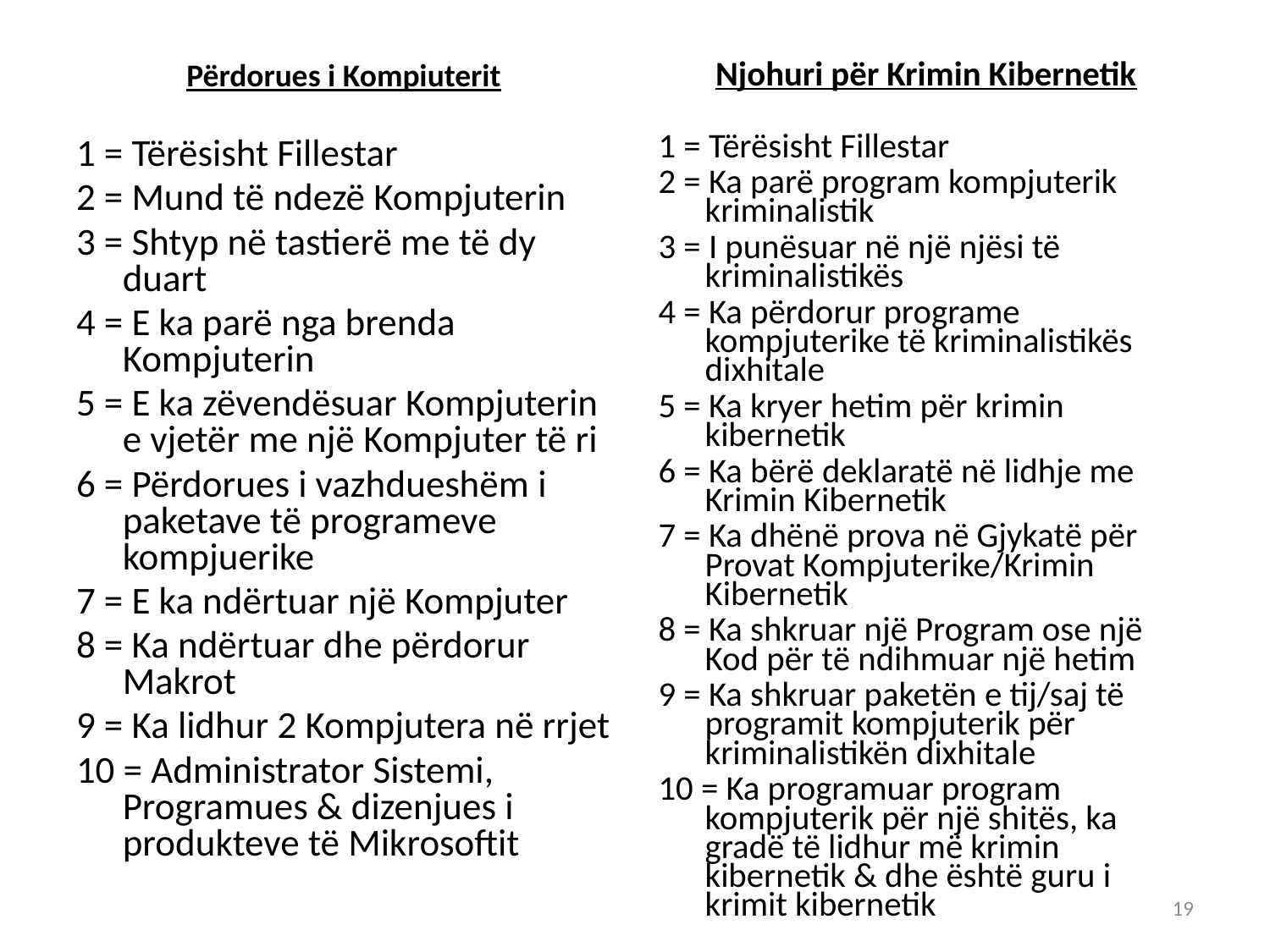

Përdorues i Kompiuterit

1 = Tërësisht Fillestar
2 = Mund të ndezë Kompjuterin
3 = Shtyp në tastierë me të dy duart
4 = E ka parë nga brenda Kompjuterin
5 = E ka zëvendësuar Kompjuterin e vjetër me një Kompjuter të ri
6 = Përdorues i vazhdueshëm i paketave të programeve kompjuerike
7 = E ka ndërtuar një Kompjuter
8 = Ka ndërtuar dhe përdorur Makrot
9 = Ka lidhur 2 Kompjutera në rrjet
10 = Administrator Sistemi, Programues & dizenjues i produkteve të Mikrosoftit
Njohuri për Krimin Kibernetik

1 = Tërësisht Fillestar
2 = Ka parë program kompjuterik kriminalistik
3 = I punësuar në një njësi të kriminalistikës
4 = Ka përdorur programe kompjuterike të kriminalistikës dixhitale
5 = Ka kryer hetim për krimin kibernetik
6 = Ka bërë deklaratë në lidhje me Krimin Kibernetik
7 = Ka dhënë prova në Gjykatë për Provat Kompjuterike/Krimin Kibernetik
8 = Ka shkruar një Program ose një Kod për të ndihmuar një hetim
9 = Ka shkruar paketën e tij/saj të programit kompjuterik për kriminalistikën dixhitale
10 = Ka programuar program kompjuterik për një shitës, ka gradë të lidhur më krimin kibernetik & dhe është guru i krimit kibernetik
19